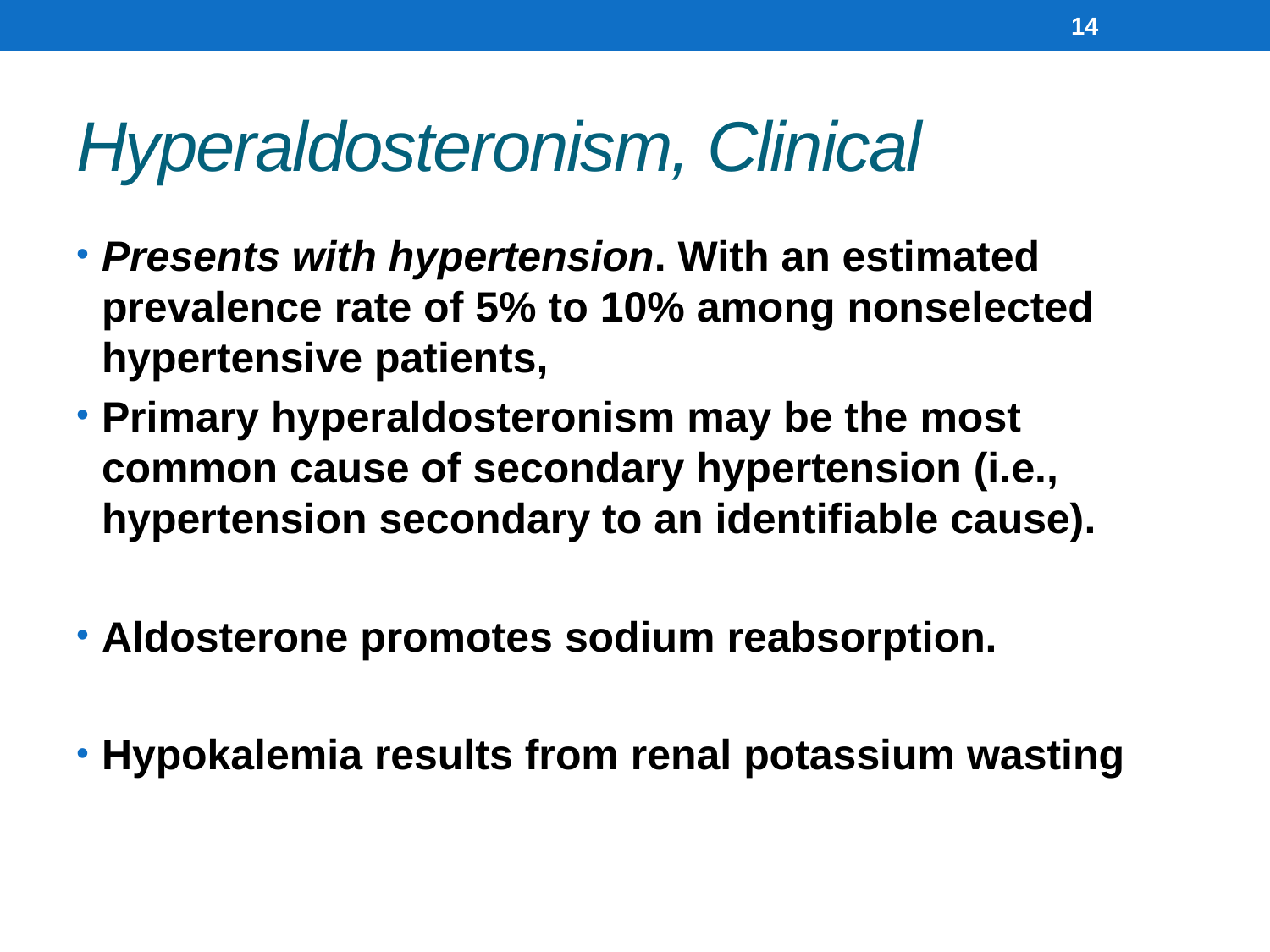

14
# Hyperaldosteronism, Clinical
Presents with hypertension. With an estimated prevalence rate of 5% to 10% among nonselected hypertensive patients,
Primary hyperaldosteronism may be the most common cause of secondary hypertension (i.e., hypertension secondary to an identifiable cause).

Aldosterone promotes sodium reabsorption.

Hypokalemia results from renal potassium wasting